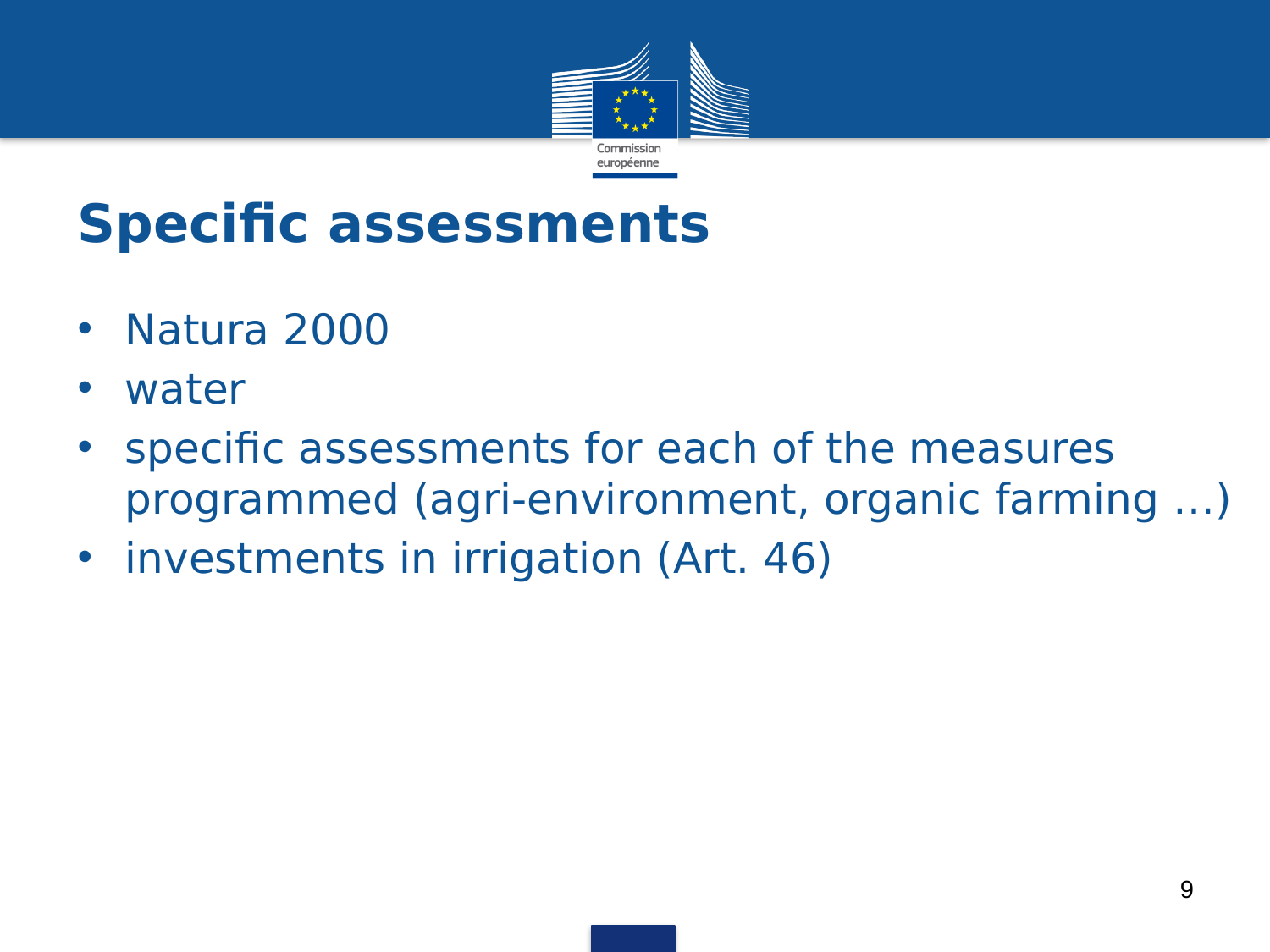

# Specific assessments
Natura 2000
water
specific assessments for each of the measures programmed (agri-environment, organic farming …)
investments in irrigation (Art. 46)

9